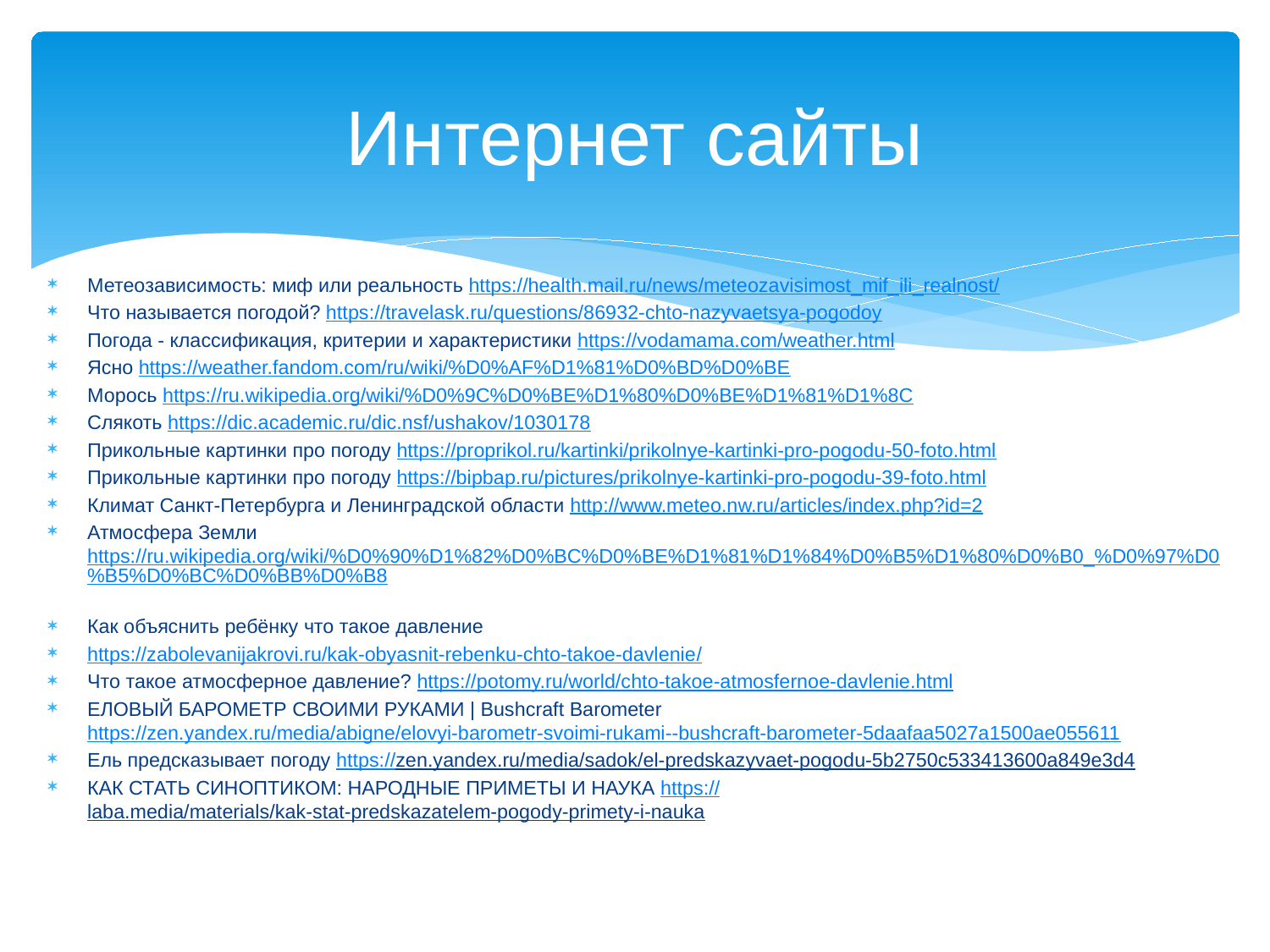

# Интернет сайты
Метеозависимость: миф или реальность https://health.mail.ru/news/meteozavisimost_mif_ili_realnost/
Что называется погодой? https://travelask.ru/questions/86932-chto-nazyvaetsya-pogodoy
Погода - классификация, критерии и характеристики https://vodamama.com/weather.html
Ясно https://weather.fandom.com/ru/wiki/%D0%AF%D1%81%D0%BD%D0%BE
Морось https://ru.wikipedia.org/wiki/%D0%9C%D0%BE%D1%80%D0%BE%D1%81%D1%8C
Слякоть https://dic.academic.ru/dic.nsf/ushakov/1030178
Прикольные картинки про погоду https://proprikol.ru/kartinki/prikolnye-kartinki-pro-pogodu-50-foto.html
Прикольные картинки про погоду https://bipbap.ru/pictures/prikolnye-kartinki-pro-pogodu-39-foto.html
Климат Санкт-Петербурга и Ленинградской области http://www.meteo.nw.ru/articles/index.php?id=2
Атмосфера Земли https://ru.wikipedia.org/wiki/%D0%90%D1%82%D0%BC%D0%BE%D1%81%D1%84%D0%B5%D1%80%D0%B0_%D0%97%D0%B5%D0%BC%D0%BB%D0%B8
Как объяснить ребёнку что такое давление
https://zabolevanijakrovi.ru/kak-obyasnit-rebenku-chto-takoe-davlenie/
Что такое атмосферное давление? https://potomy.ru/world/chto-takoe-atmosfernoe-davlenie.html
ЕЛОВЫЙ БАРОМЕТР СВОИМИ РУКАМИ | Bushcraft Barometer https://zen.yandex.ru/media/abigne/elovyi-barometr-svoimi-rukami--bushcraft-barometer-5daafaa5027a1500ae055611
Ель предсказывает погоду https://zen.yandex.ru/media/sadok/el-predskazyvaet-pogodu-5b2750c533413600a849e3d4
КАК СТАТЬ СИНОПТИКОМ: НАРОДНЫЕ ПРИМЕТЫ И НАУКА https://laba.media/materials/kak-stat-predskazatelem-pogody-primety-i-nauka